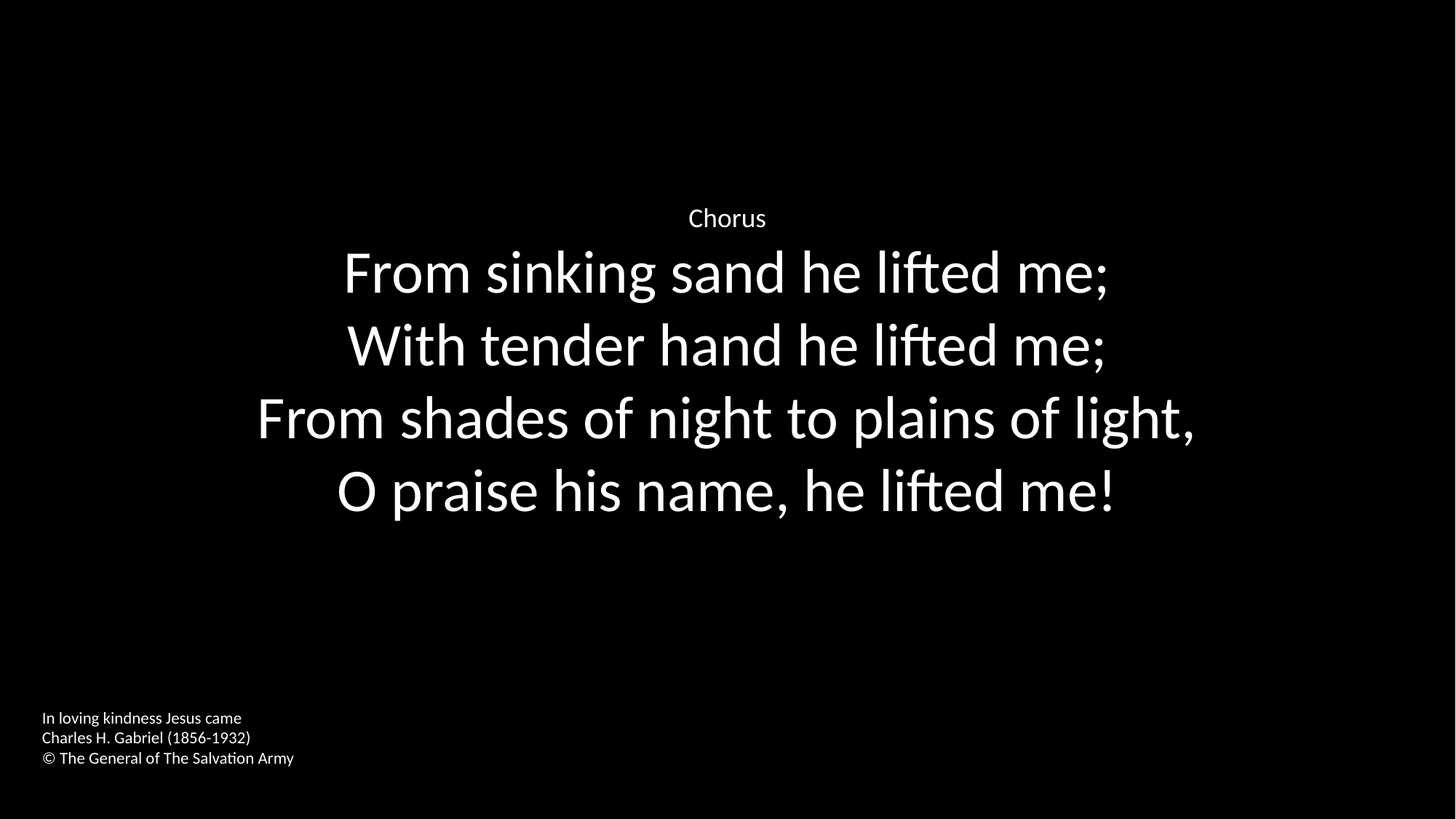

Chorus
From sinking sand he lifted me;
With tender hand he lifted me;
From shades of night to plains of light,
O praise his name, he lifted me!
In loving kindness Jesus came
Charles H. Gabriel (1856-1932)
© The General of The Salvation Army